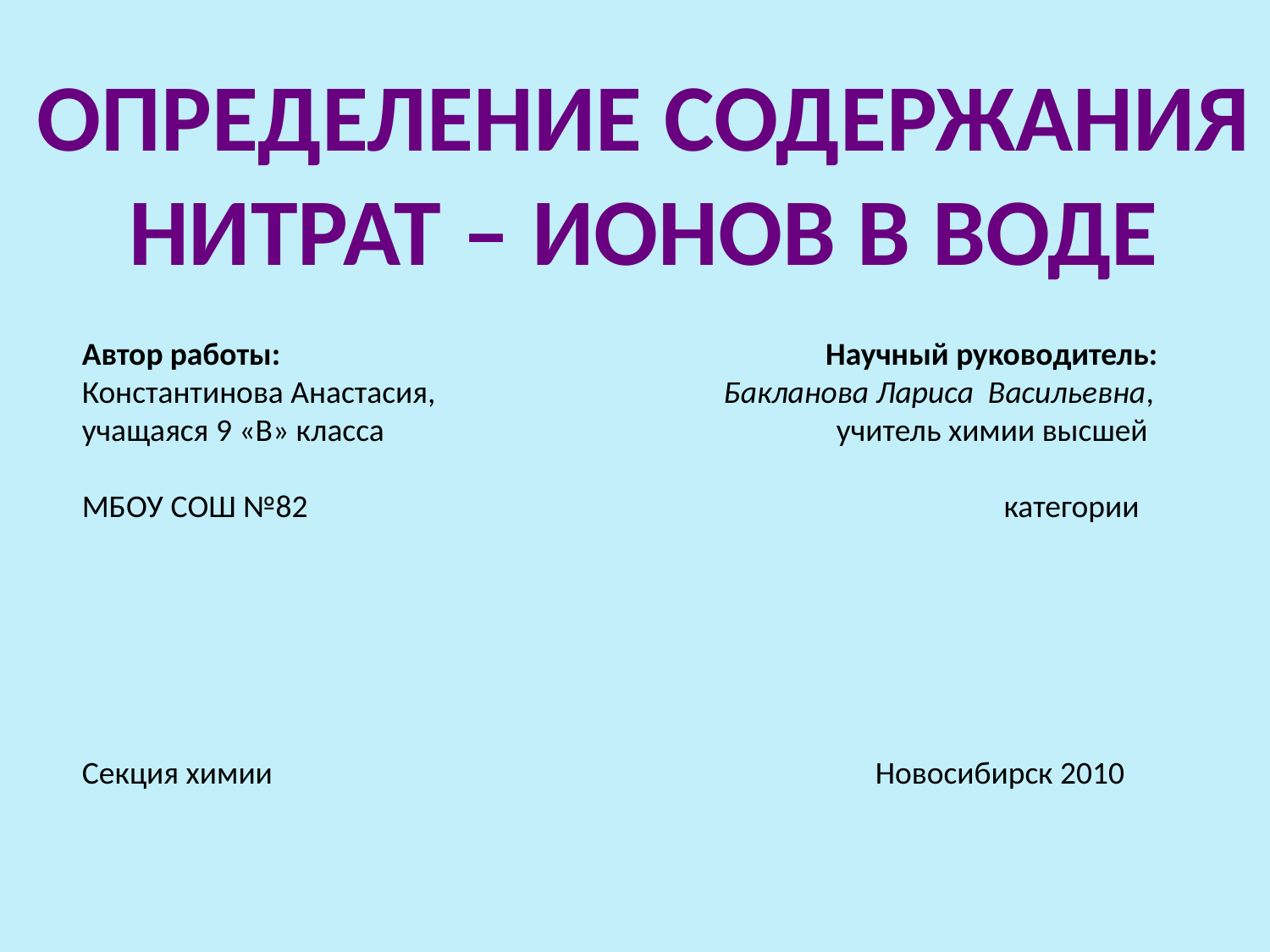

Определение содержания
Нитрат – ионов в воде
Автор работы:                                                                            Научный руководитель:
Константинова Анастасия,                                        Бакланова Лариса  Васильевна,
учащаяся 9 «В» класса                                                               учитель химии высшей
МБОУ СОШ №82                                                                                                 категории

Секция химии                                                                                    Новосибирск 2010